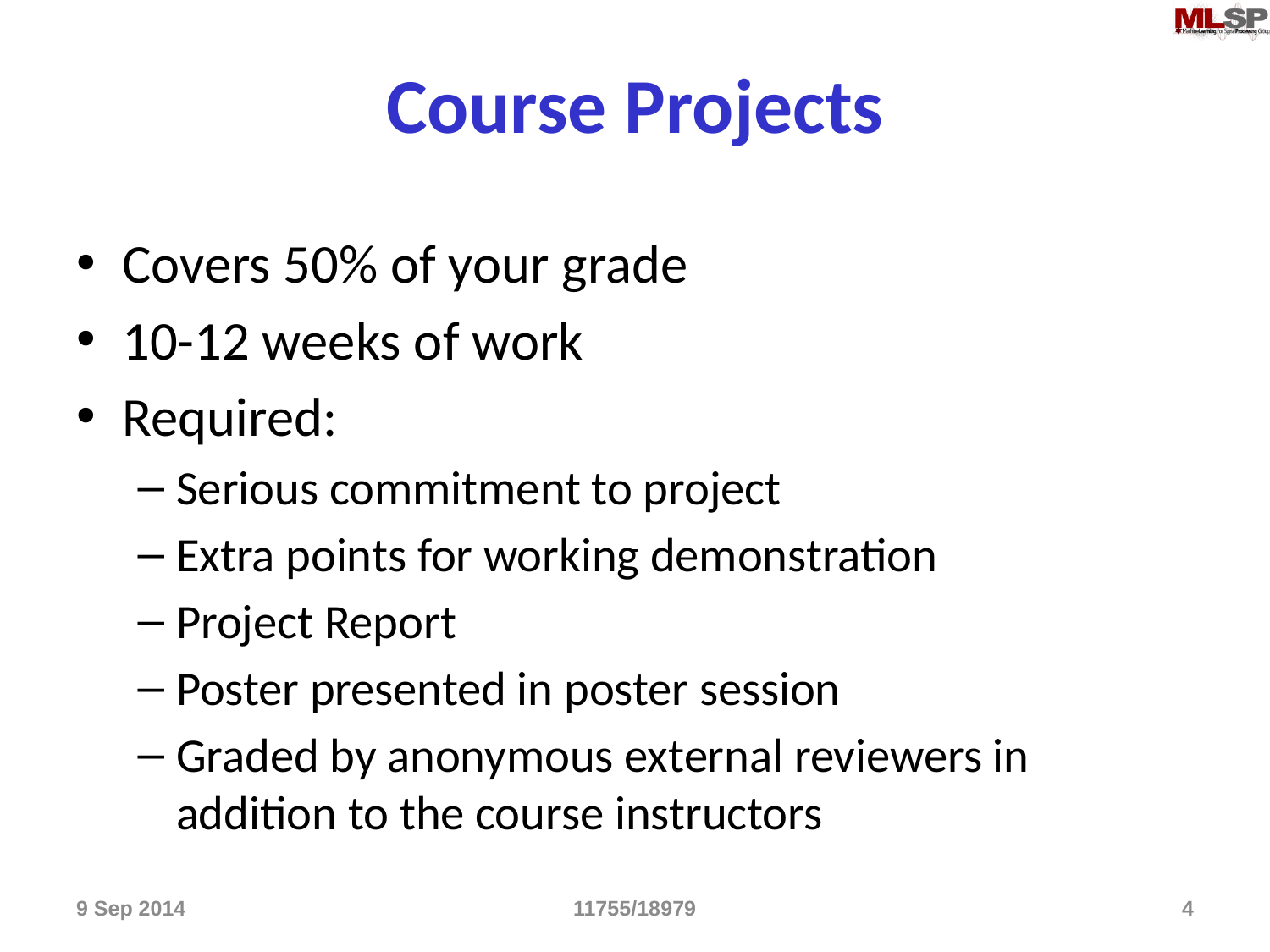

# Course Projects
Covers 50% of your grade
10-12 weeks of work
Required:
Serious commitment to project
Extra points for working demonstration
Project Report
Poster presented in poster session
Graded by anonymous external reviewers in addition to the course instructors

9 Sep 2014
11755/18979
4